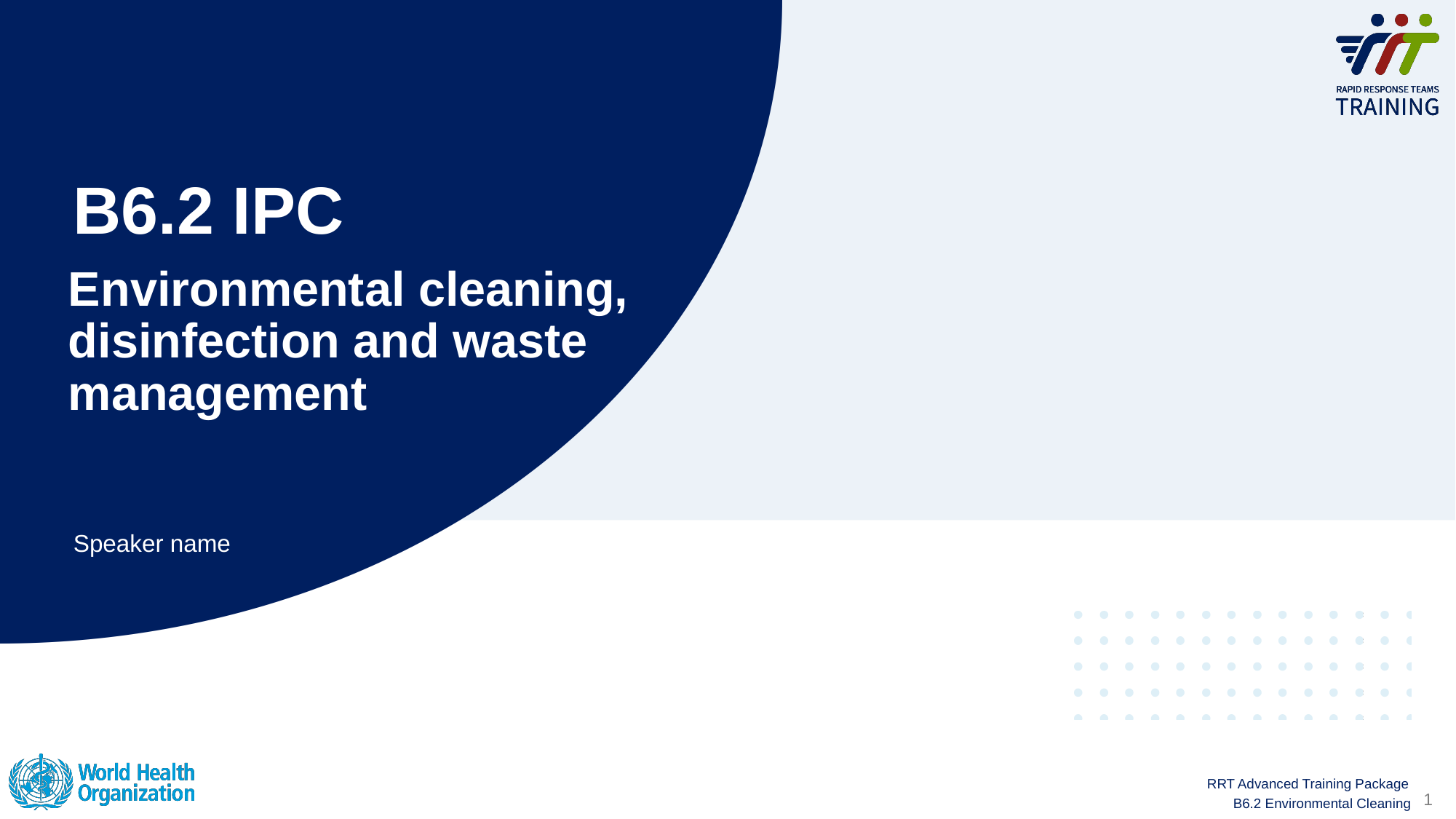

B6.2 IPC
Environmental cleaning,
disinfection and waste management
Speaker name